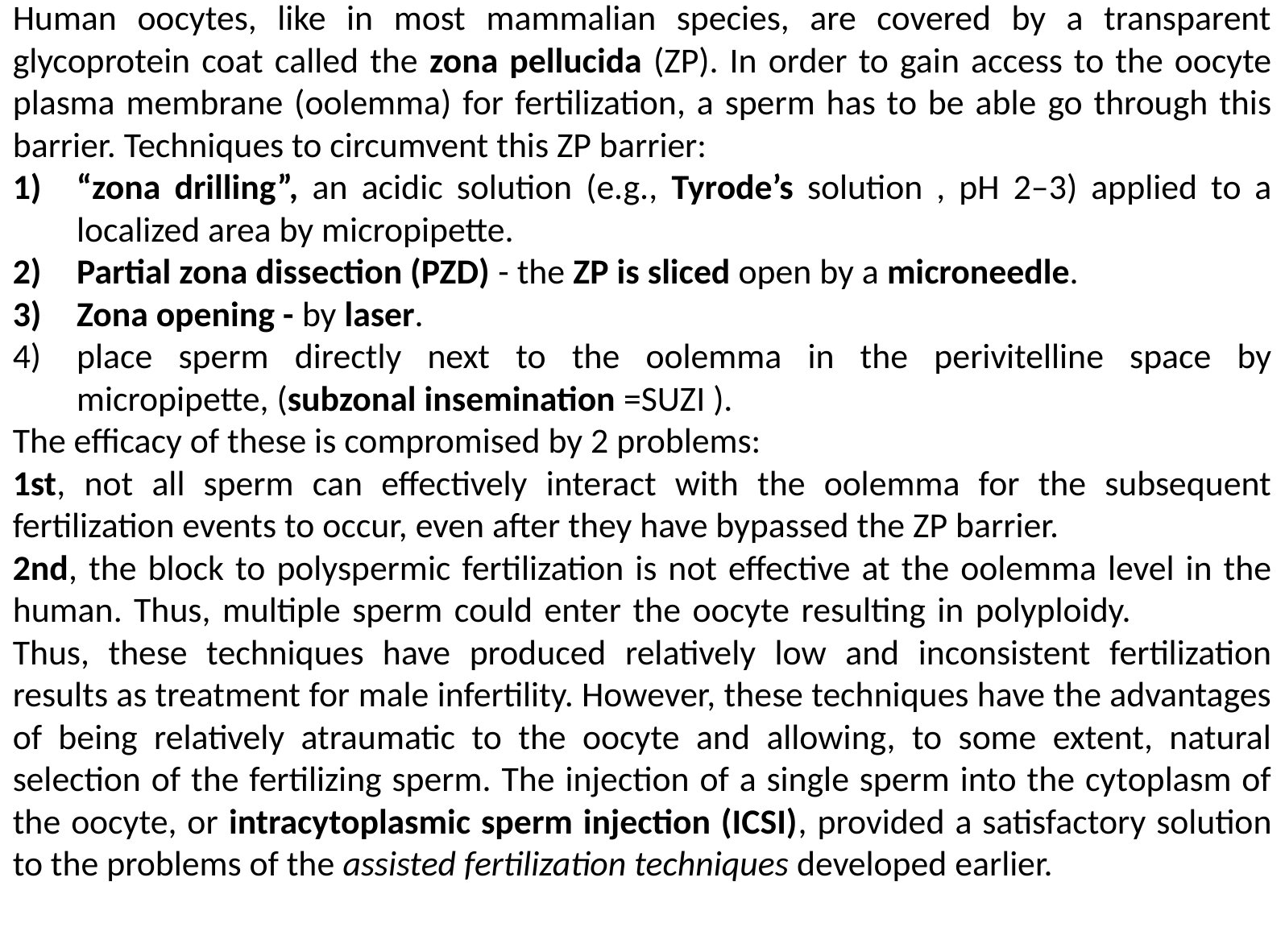

Human oocytes, like in most mammalian species, are covered by a transparent glycoprotein coat called the zona pellucida (ZP). In order to gain access to the oocyte plasma membrane (oolemma) for fertilization, a sperm has to be able go through this barrier. Techniques to circumvent this ZP barrier:
“zona drilling”, an acidic solution (e.g., Tyrode’s solution , pH 2–3) applied to a localized area by micropipette.
Partial zona dissection (PZD) - the ZP is sliced open by a microneedle.
Zona opening - by laser.
place sperm directly next to the oolemma in the perivitelline space by micropipette, (subzonal insemination =SUZI ).
The efficacy of these is compromised by 2 problems:
1st, not all sperm can effectively interact with the oolemma for the subsequent fertilization events to occur, even after they have bypassed the ZP barrier.
2nd, the block to polyspermic fertilization is not effective at the oolemma level in the human. Thus, multiple sperm could enter the oocyte resulting in polyploidy.             Thus, these techniques have produced relatively low and inconsistent fertilization results as treatment for male infertility. However, these techniques have the advantages of being relatively atraumatic to the oocyte and allowing, to some extent, natural selection of the fertilizing sperm. The injection of a single sperm into the cytoplasm of the oocyte, or intracytoplasmic sperm injection (ICSI), provided a satisfactory solution to the problems of the assisted fertilization techniques developed earlier.